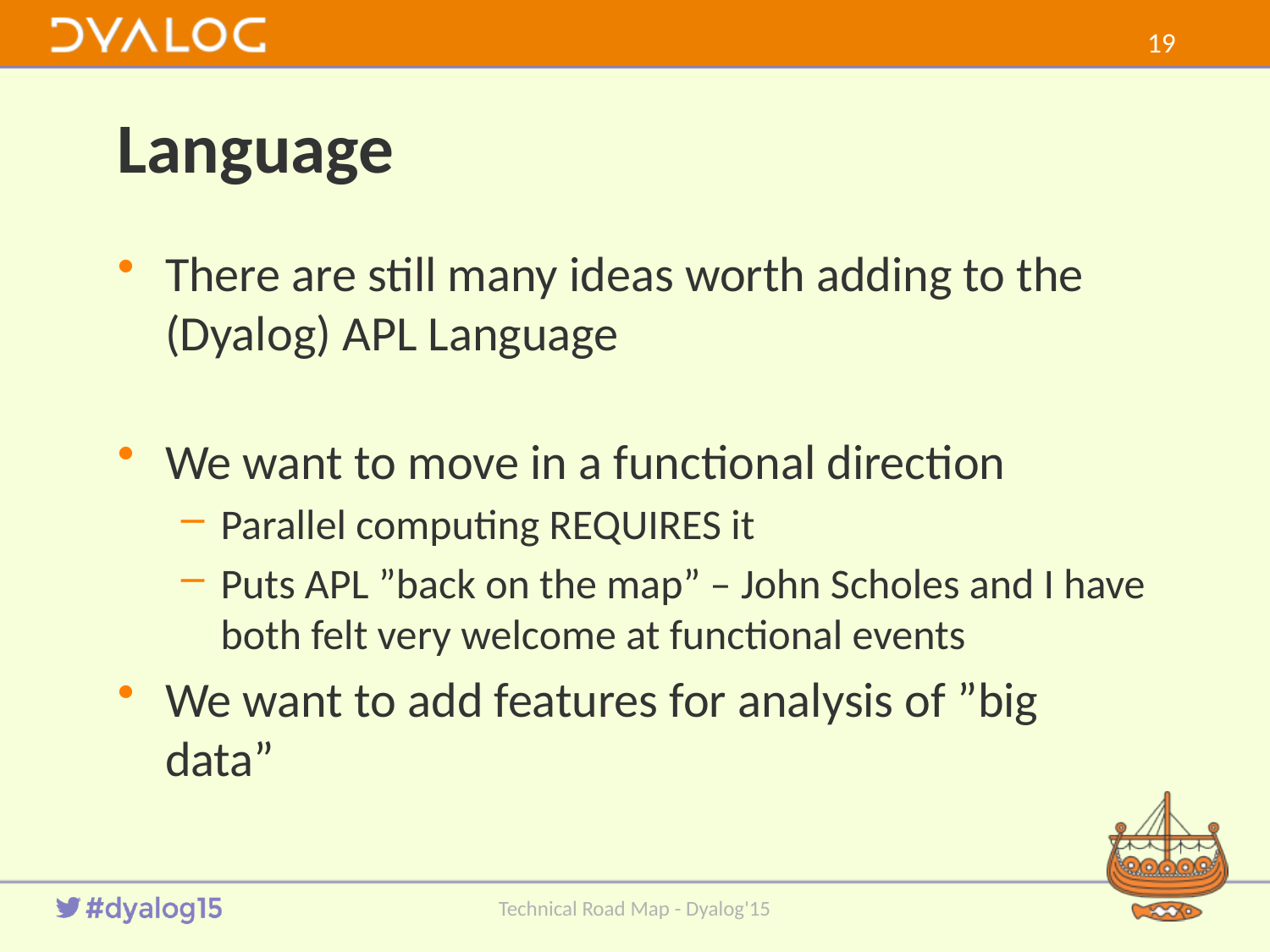

19
# Language
There are still many ideas worth adding to the (Dyalog) APL Language
We want to move in a functional direction
Parallel computing REQUIRES it
Puts APL ”back on the map” – John Scholes and I have both felt very welcome at functional events
We want to add features for analysis of ”big data”
Technical Road Map - Dyalog'15